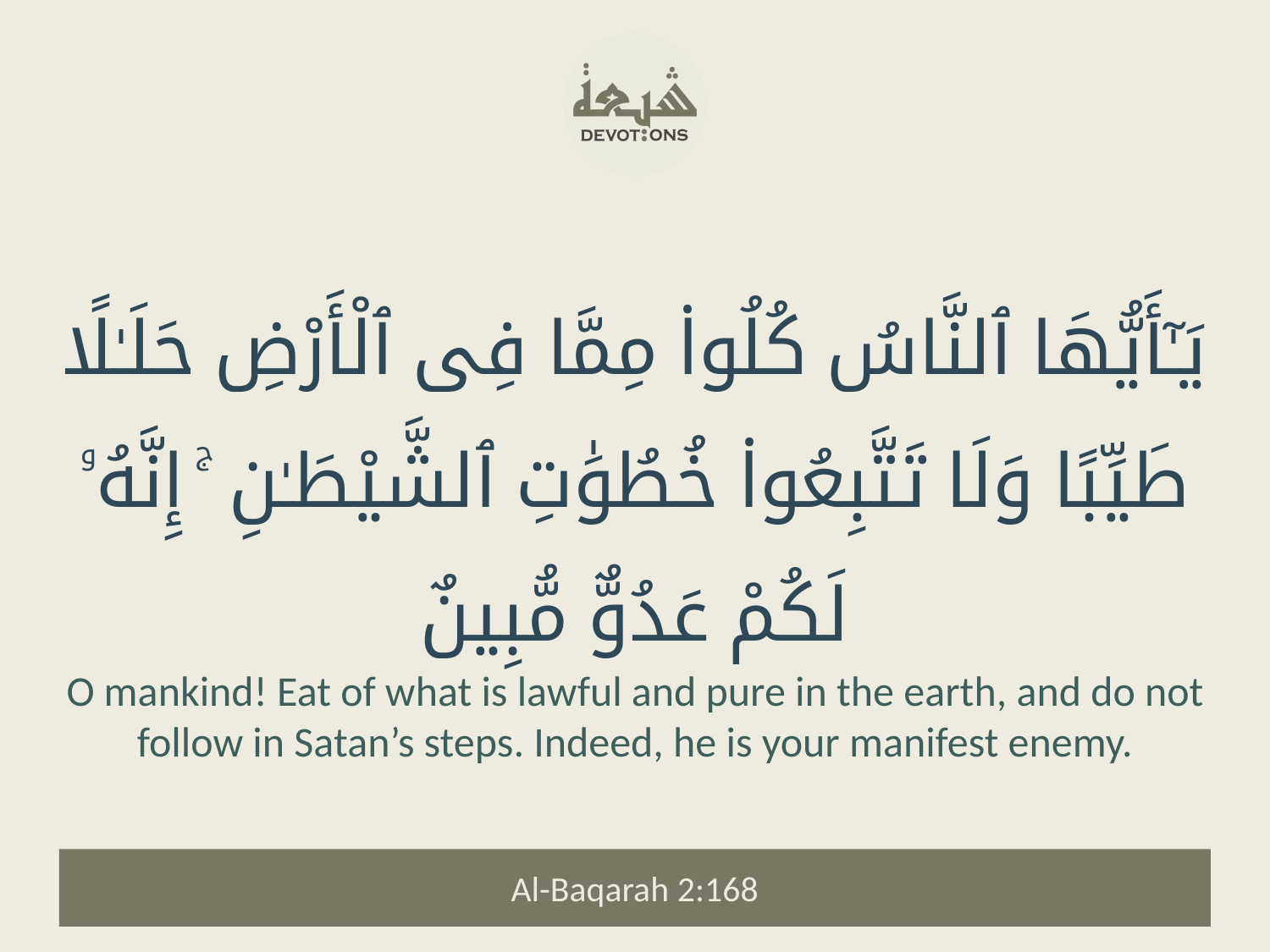

يَـٰٓأَيُّهَا ٱلنَّاسُ كُلُوا۟ مِمَّا فِى ٱلْأَرْضِ حَلَـٰلًا طَيِّبًا وَلَا تَتَّبِعُوا۟ خُطُوَٰتِ ٱلشَّيْطَـٰنِ ۚ إِنَّهُۥ لَكُمْ عَدُوٌّ مُّبِينٌ
O mankind! Eat of what is lawful and pure in the earth, and do not follow in Satan’s steps. Indeed, he is your manifest enemy.
Al-Baqarah 2:168